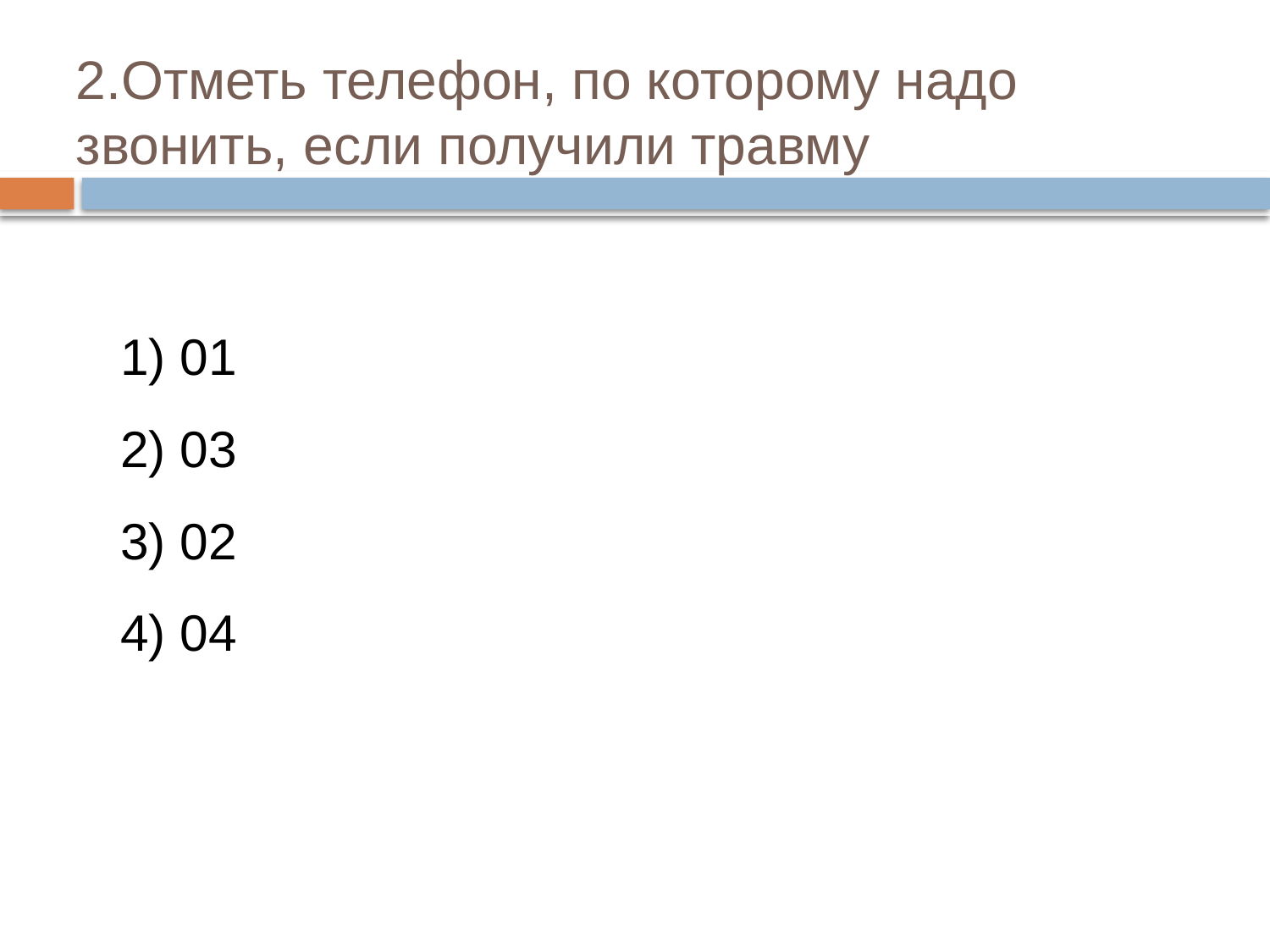

# 2.Отметь телефон, по которому надо звонить, если получили травму
	1) 01
2) 03
3) 02
4) 04